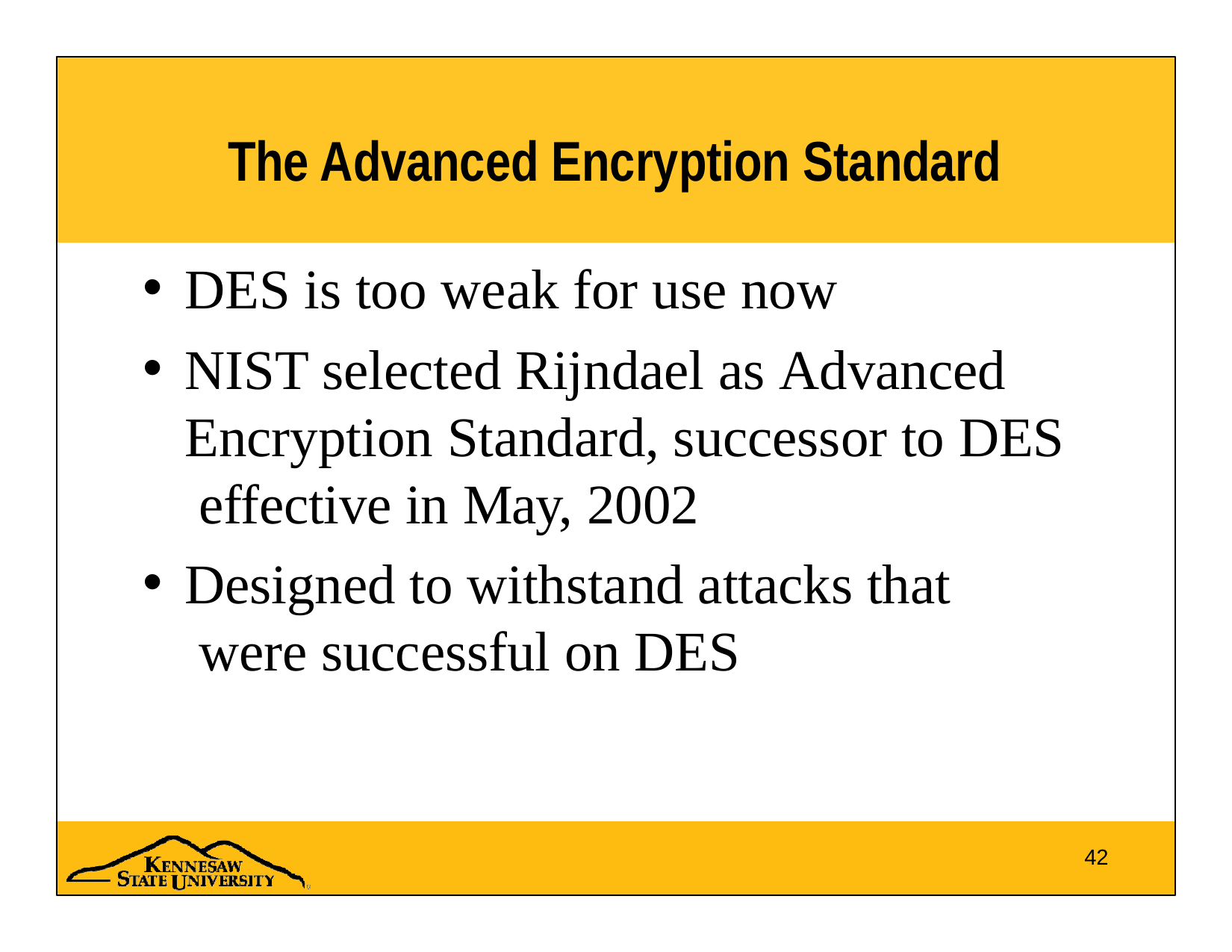

The Advanced Encryption Standard

DES is too weak for use now
NIST selected Rijndael as Advanced  Encryption Standard, successor to DES  effective in May, 2002
Designed to withstand attacks that  were successful on DES
42